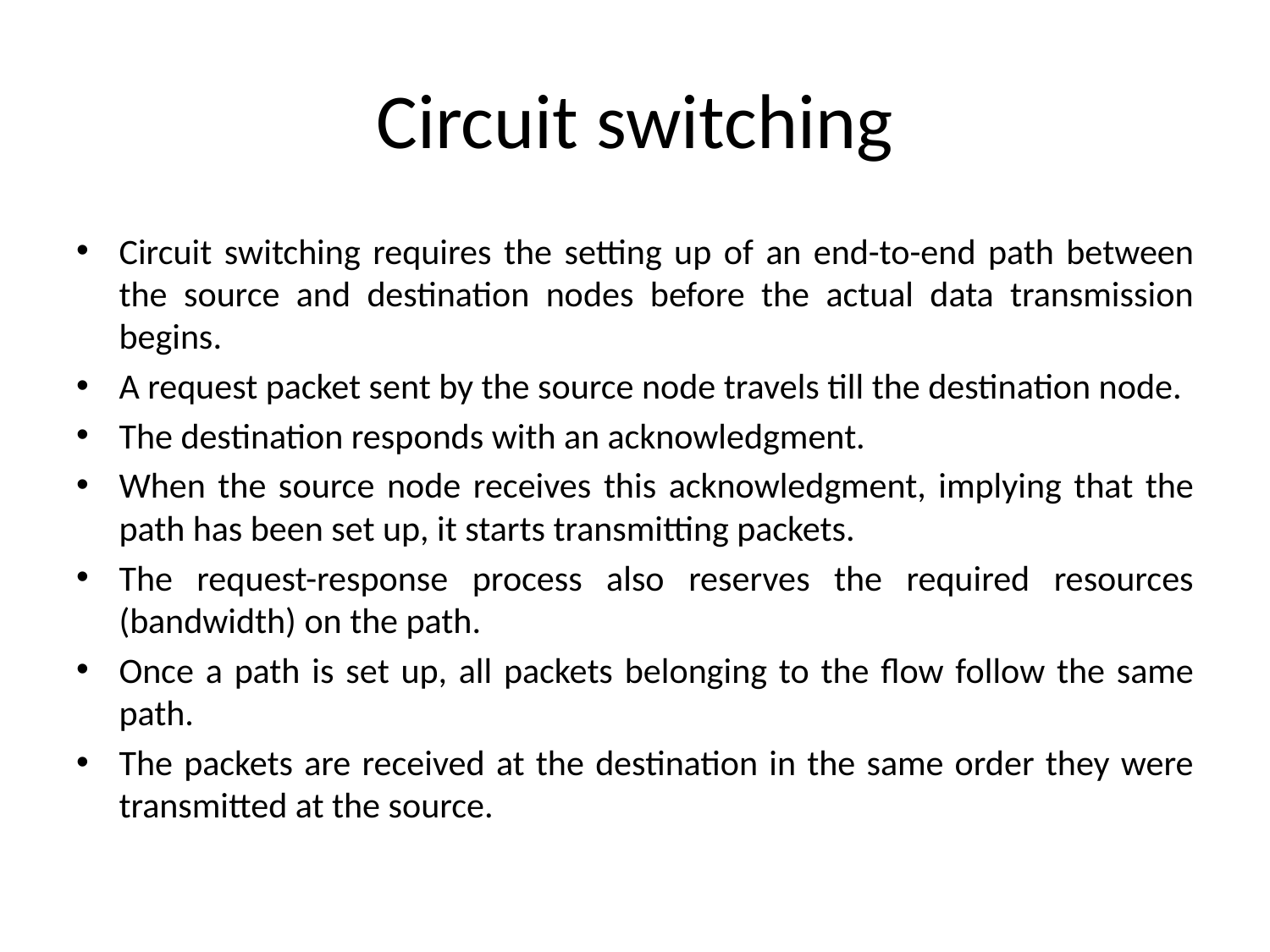

# Circuit switching
Circuit switching requires the setting up of an end-to-end path between the source and destination nodes before the actual data transmission begins.
A request packet sent by the source node travels till the destination node.
The destination responds with an acknowledgment.
When the source node receives this acknowledgment, implying that the path has been set up, it starts transmitting packets.
The request-response process also reserves the required resources (bandwidth) on the path.
Once a path is set up, all packets belonging to the flow follow the same path.
The packets are received at the destination in the same order they were transmitted at the source.